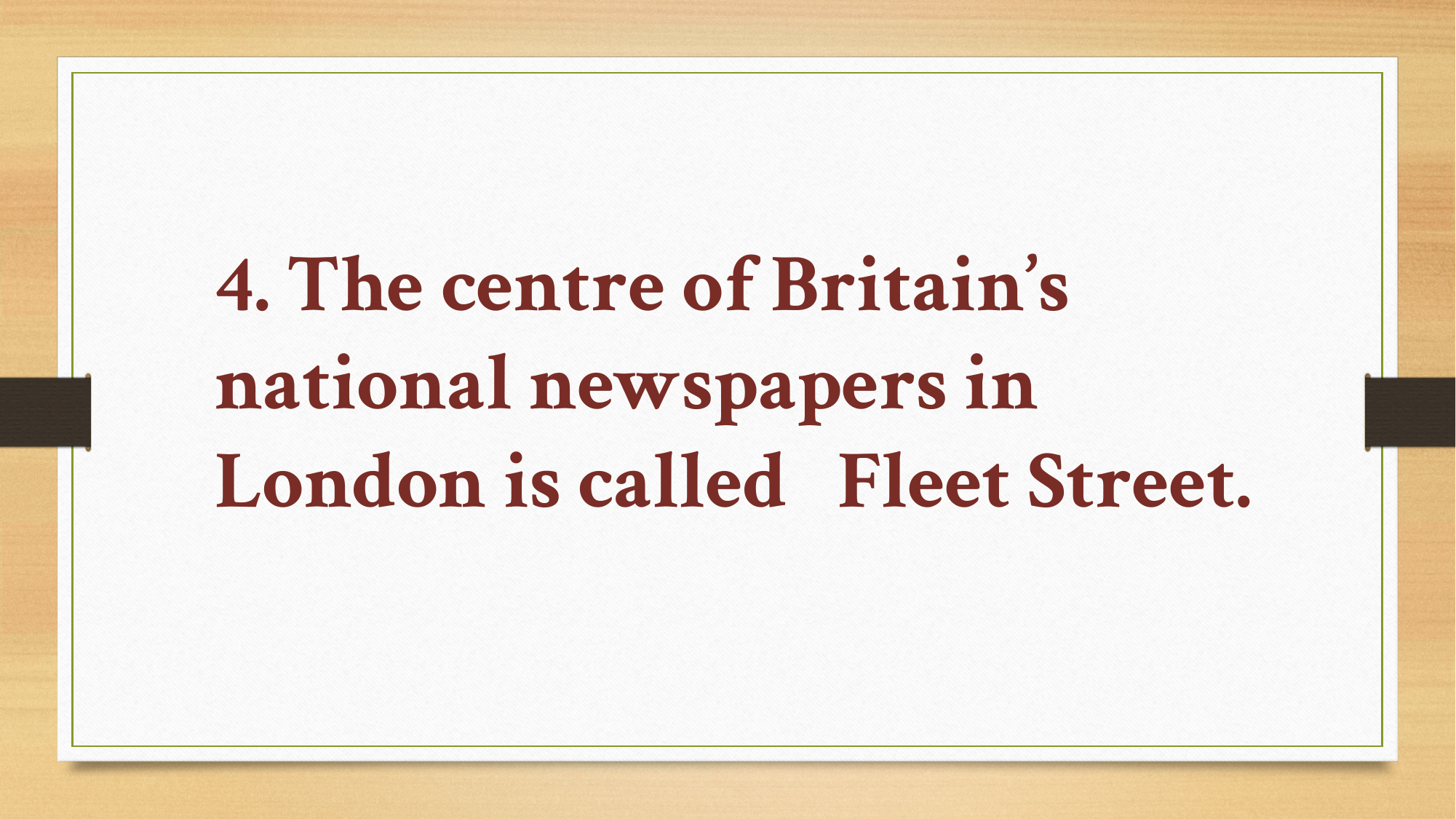

4. The centre of Britain’s national newspapers in London is called   Fleet Street.